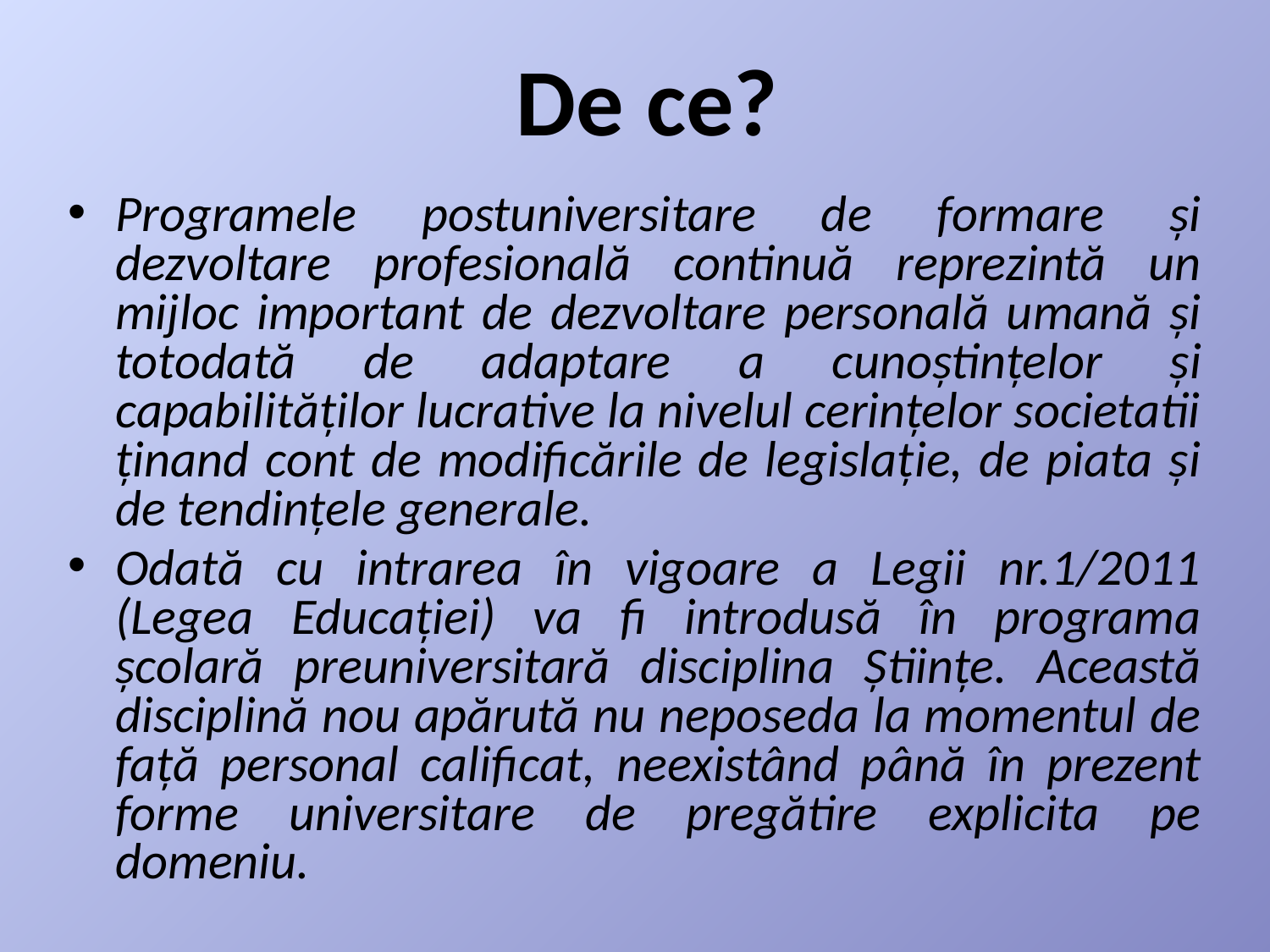

# De ce?
Programele postuniversitare de formare și dezvoltare profesională continuă reprezintă un mijloc important de dezvoltare personală umană și totodată de adaptare a cunoștințelor și capabilităților lucrative la nivelul cerințelor societatii ținand cont de modificările de legislație, de piata și de tendințele generale.
Odată cu intrarea în vigoare a Legii nr.1/2011 (Legea Educației) va fi introdusă în programa școlară preuniversitară disciplina Științe. Această disciplină nou apărută nu neposeda la momentul de față personal calificat, neexistând până în prezent forme universitare de pregătire explicita pe domeniu.